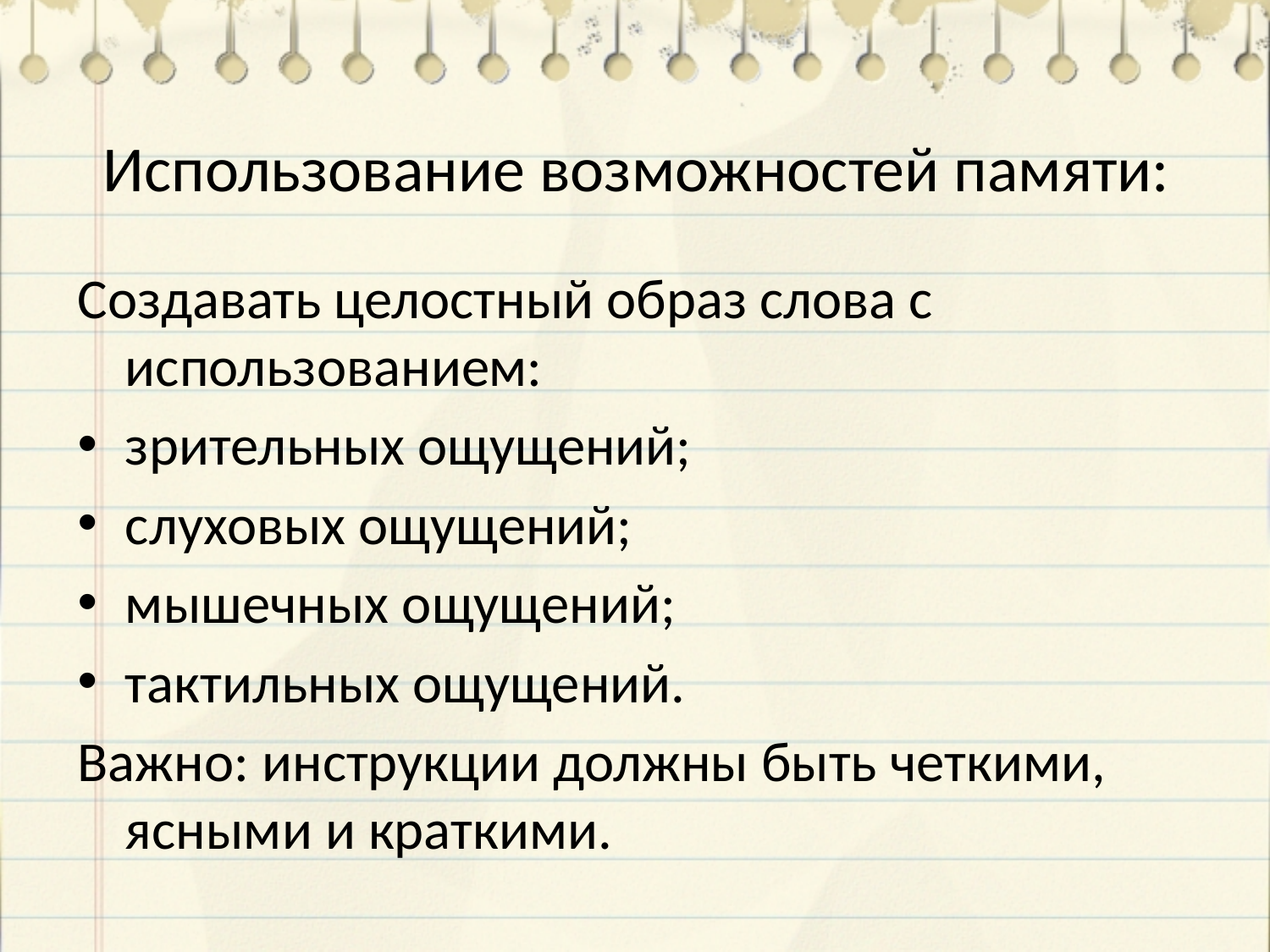

# Использование возможностей памяти:
Создавать целостный образ слова с использованием:
зрительных ощущений;
слуховых ощущений;
мышечных ощущений;
тактильных ощущений.
Важно: инструкции должны быть четкими, ясными и краткими.